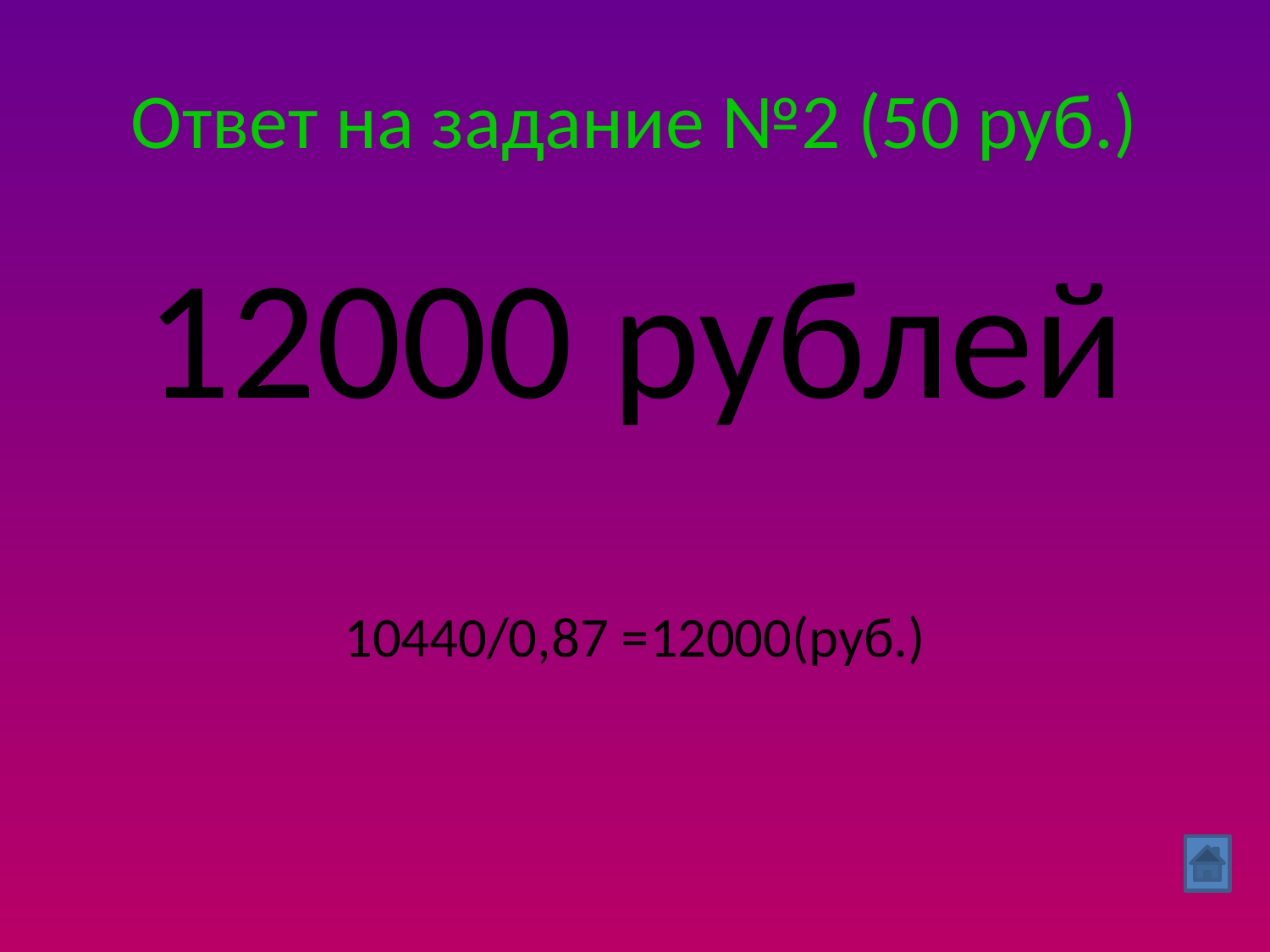

# Ответ на задание №2 (50 руб.)
12000 рублей

10440/0,87 =12000(руб.)